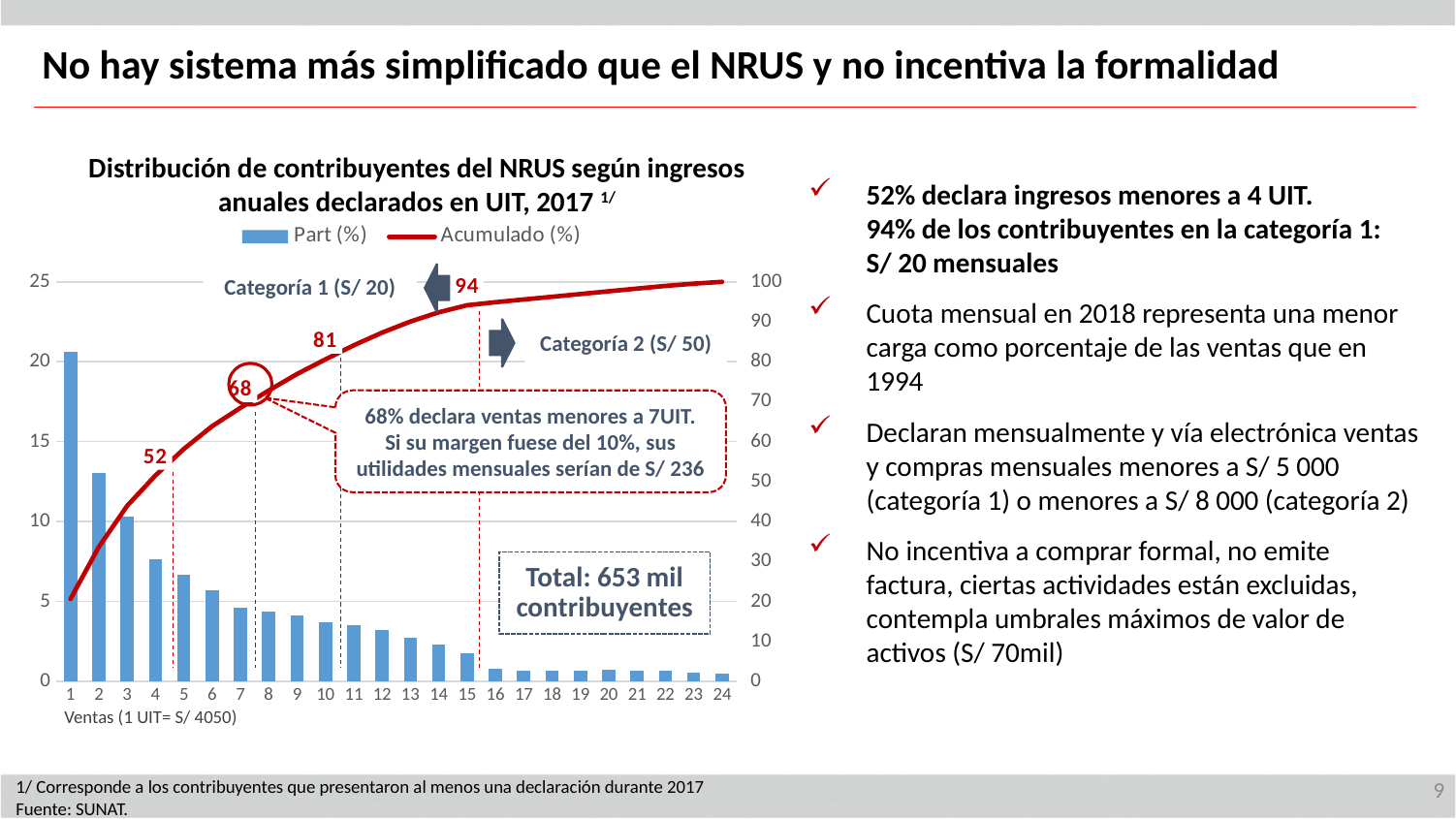

No hay sistema más simplificado que el NRUS y no incentiva la formalidad
Distribución de contribuyentes del NRUS según ingresos anuales declarados en UIT, 2017 1/
52% declara ingresos menores a 4 UIT.
	94% de los contribuyentes en la categoría 1:
	S/ 20 mensuales

Cuota mensual en 2018 representa una menor carga como porcentaje de las ventas que en 1994

Declaran mensualmente y vía electrónica ventas y compras mensuales menores a S/ 5 000 (categoría 1) o menores a S/ 8 000 (categoría 2)

No incentiva a comprar formal, no emite factura, ciertas actividades están excluidas, contempla umbrales máximos de valor de activos (S/ 70mil)

### Chart

| Category | Part (%) | Acumulado (%) |
|---|---|---|
Categoría 1 (S/ 20)

Categoría 2 (S/ 50)

68% declara ventas menores a 7UIT. Si su margen fuese del 10%, sus utilidades mensuales serían de S/ 236
Total: 653 mil contribuyentes
Ventas (1 UIT= S/ 4050)
9
1/ Corresponde a los contribuyentes que presentaron al menos una declaración durante 2017
Fuente: SUNAT.